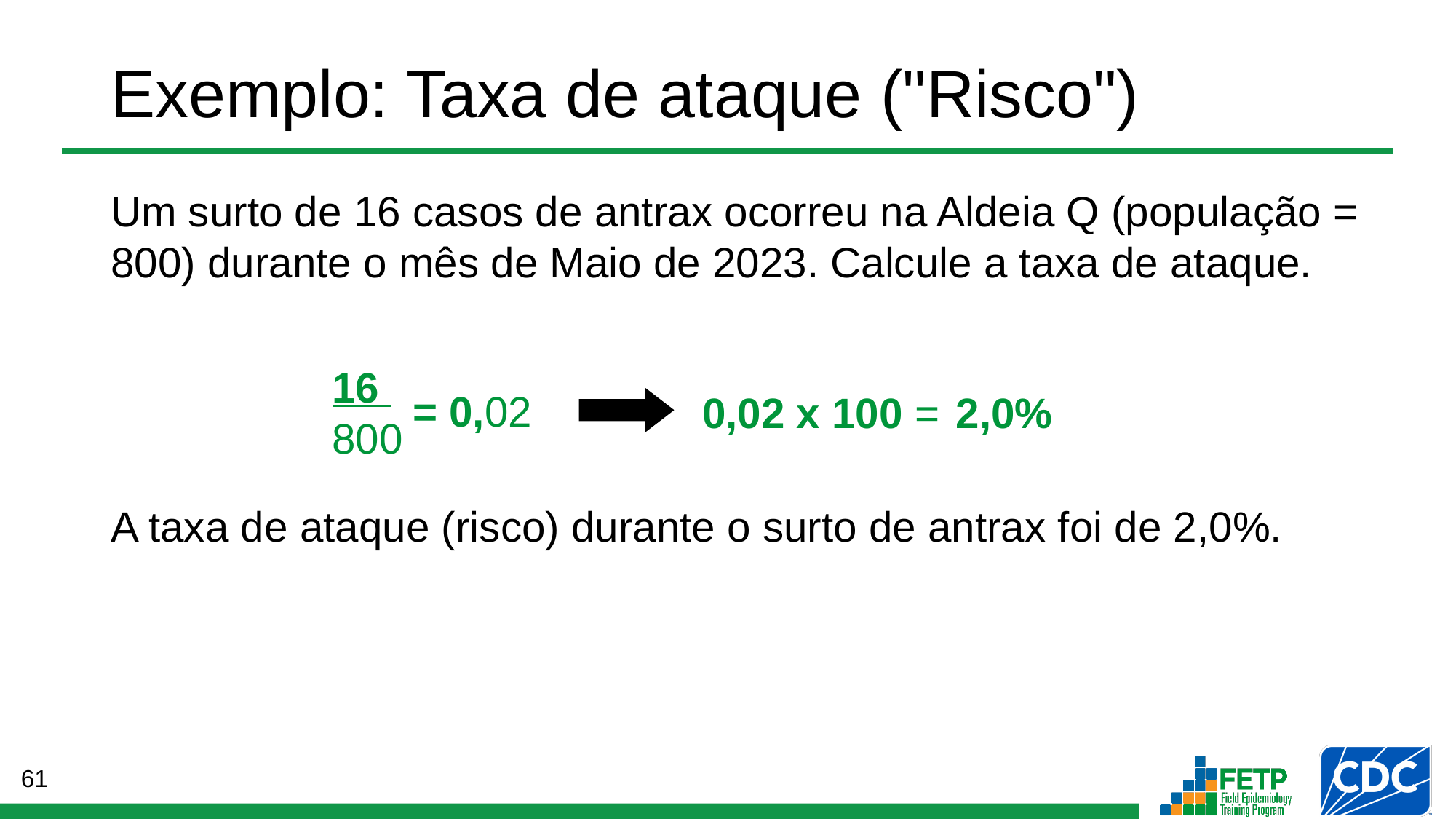

# Exemplo: Taxa de ataque ("Risco")
Um surto de 16 casos de antrax ocorreu na Aldeia Q (população = 800) durante o mês de Maio de 2023. Calcule a taxa de ataque.

A taxa de ataque (risco) durante o surto de antrax foi de 2,0%.

16
800
= 0,02
0,02 x 100 =
2,0%